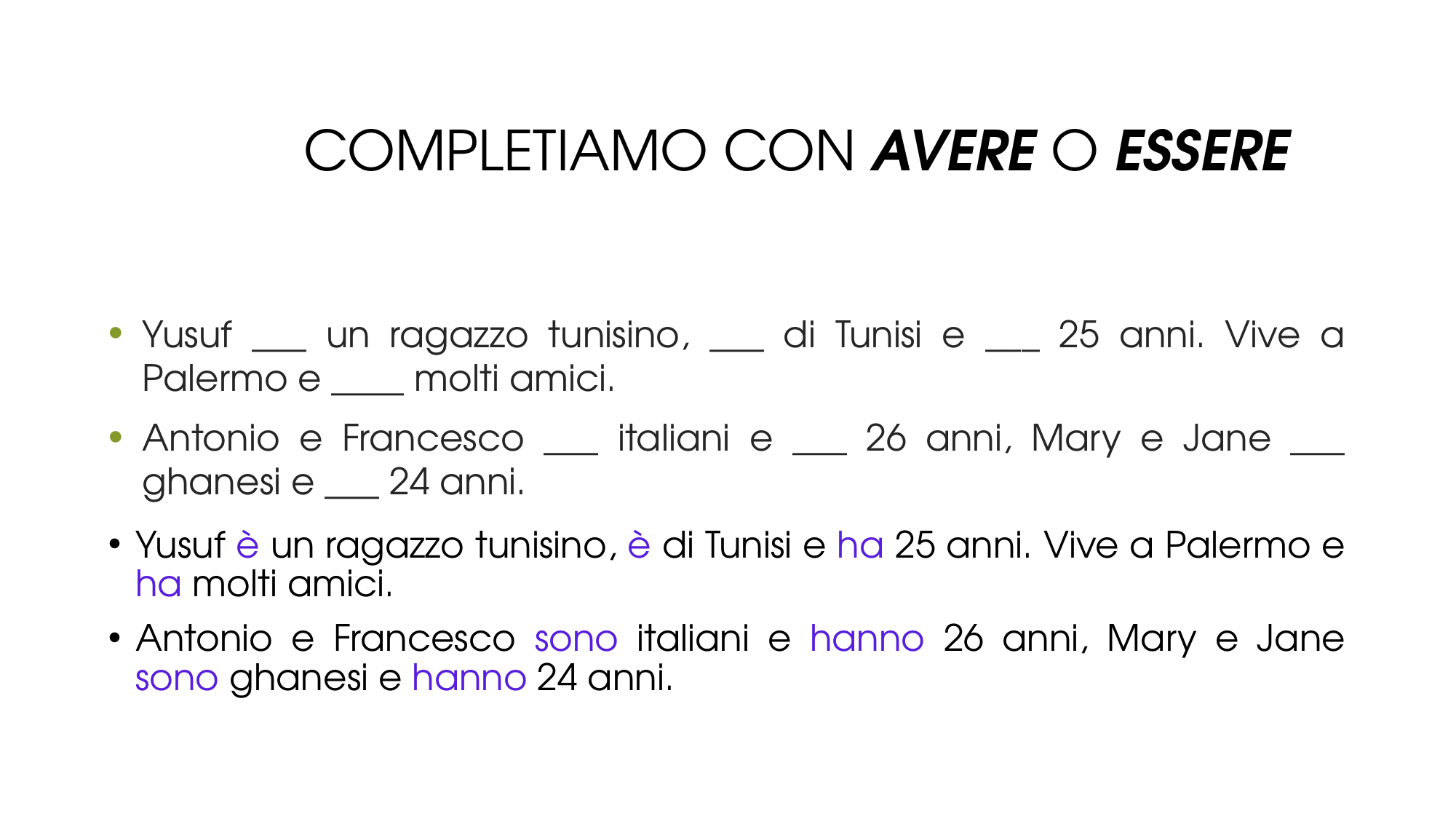

# Completiamo con avere o essere
Yusuf ___ un ragazzo tunisino, ___ di Tunisi e ___ 25 anni. Vive a Palermo e ____ molti amici.
Antonio e Francesco ___ italiani e ___ 26 anni, Mary e Jane ___ ghanesi e ___ 24 anni.
Yusuf è un ragazzo tunisino, è di Tunisi e ha 25 anni. Vive a Palermo e ha molti amici.
Antonio e Francesco sono italiani e hanno 26 anni, Mary e Jane sono ghanesi e hanno 24 anni.